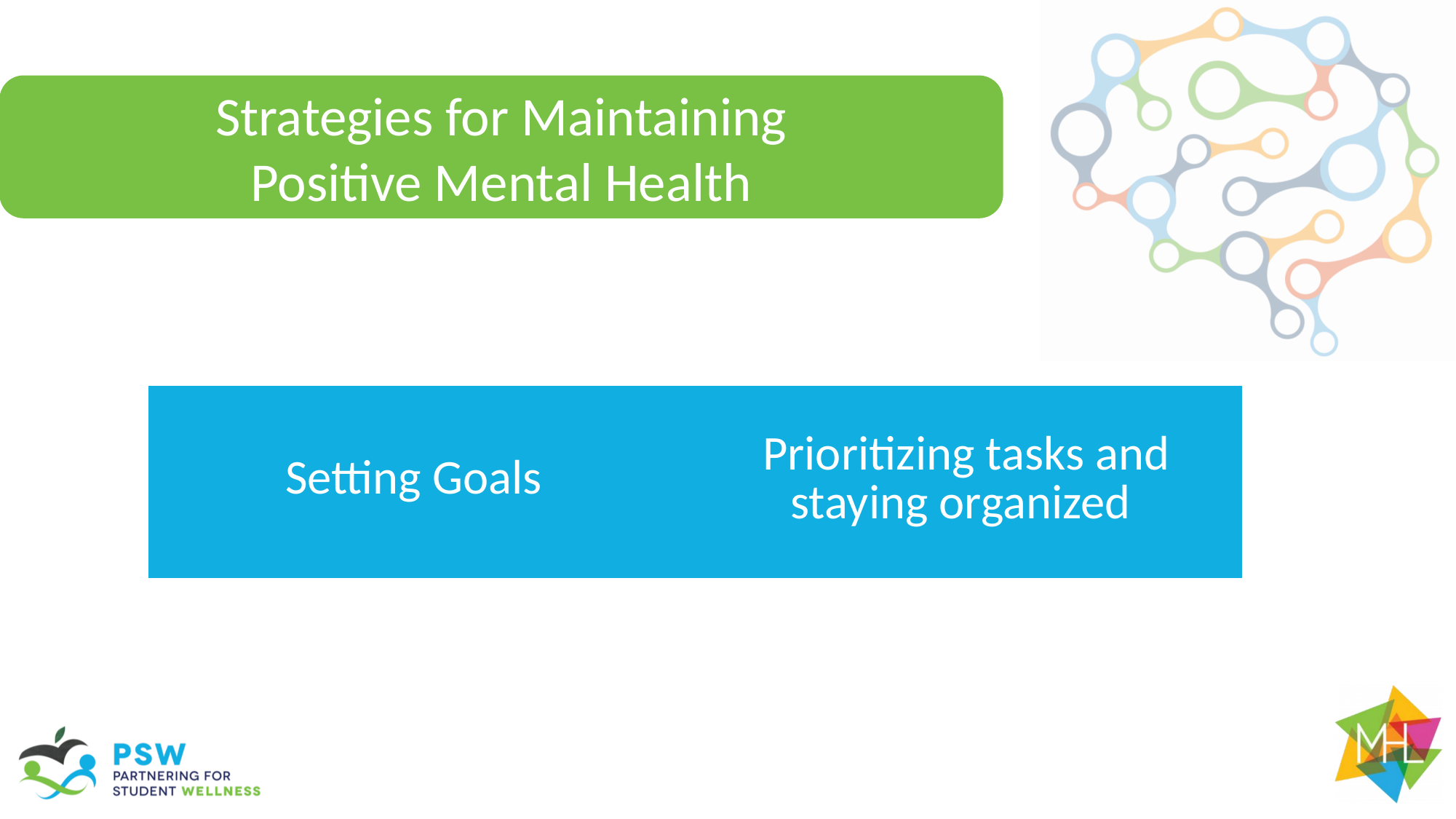

Strategies for Maintaining
Positive Mental Health
| Setting Goals | Prioritizing tasks and staying organized |
| --- | --- |